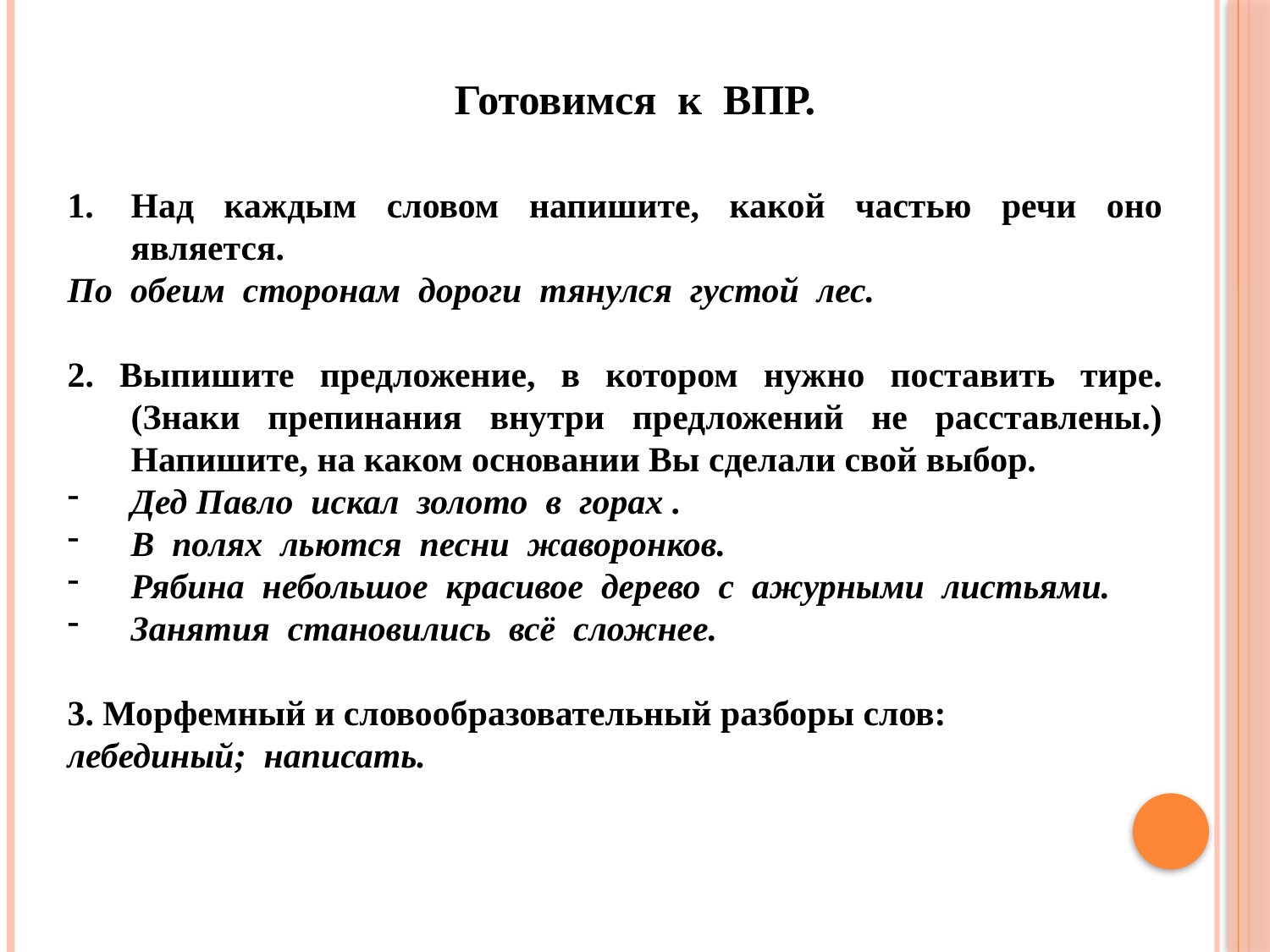

Готовимся  к  ВПР.

Над каждым словом напишите, какой частью речи оно является.
По  обеим  сторонам  дороги  тянулся  густой  лес.

2. Выпишите предложение, в котором нужно поставить тире. (Знаки препинания внутри предложений не расставлены.) Напишите, на каком основании Вы сделали свой выбор.
Дед Павло  искал  золото  в  горах .
В  полях  льются  песни  жаворонков.
Рябина  небольшое  красивое  дерево  с  ажурными  листьями.
Занятия  становились  всё  сложнее.

3. Морфемный и словообразовательный разборы слов:
лебединый;  написать.